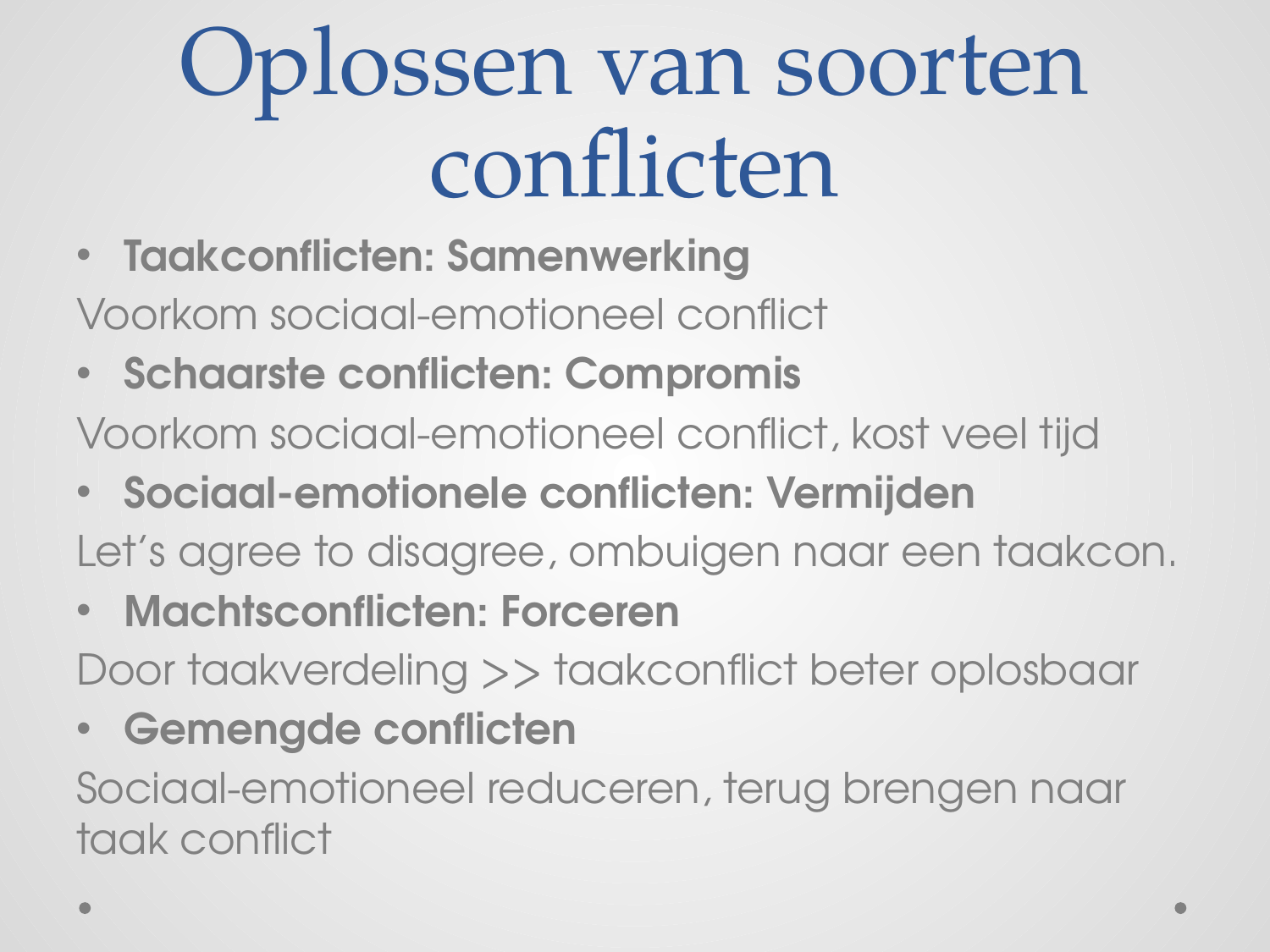

# Oplossen van soorten conflicten
Taakconflicten: Samenwerking
Voorkom sociaal-emotioneel conflict
Schaarste conflicten: Compromis
Voorkom sociaal-emotioneel conflict, kost veel tijd
Sociaal-emotionele conflicten: Vermijden
Let’s agree to disagree, ombuigen naar een taakcon.
Machtsconflicten: Forceren
Door taakverdeling >> taakconflict beter oplosbaar
Gemengde conflicten
Sociaal-emotioneel reduceren, terug brengen naar taak conflict